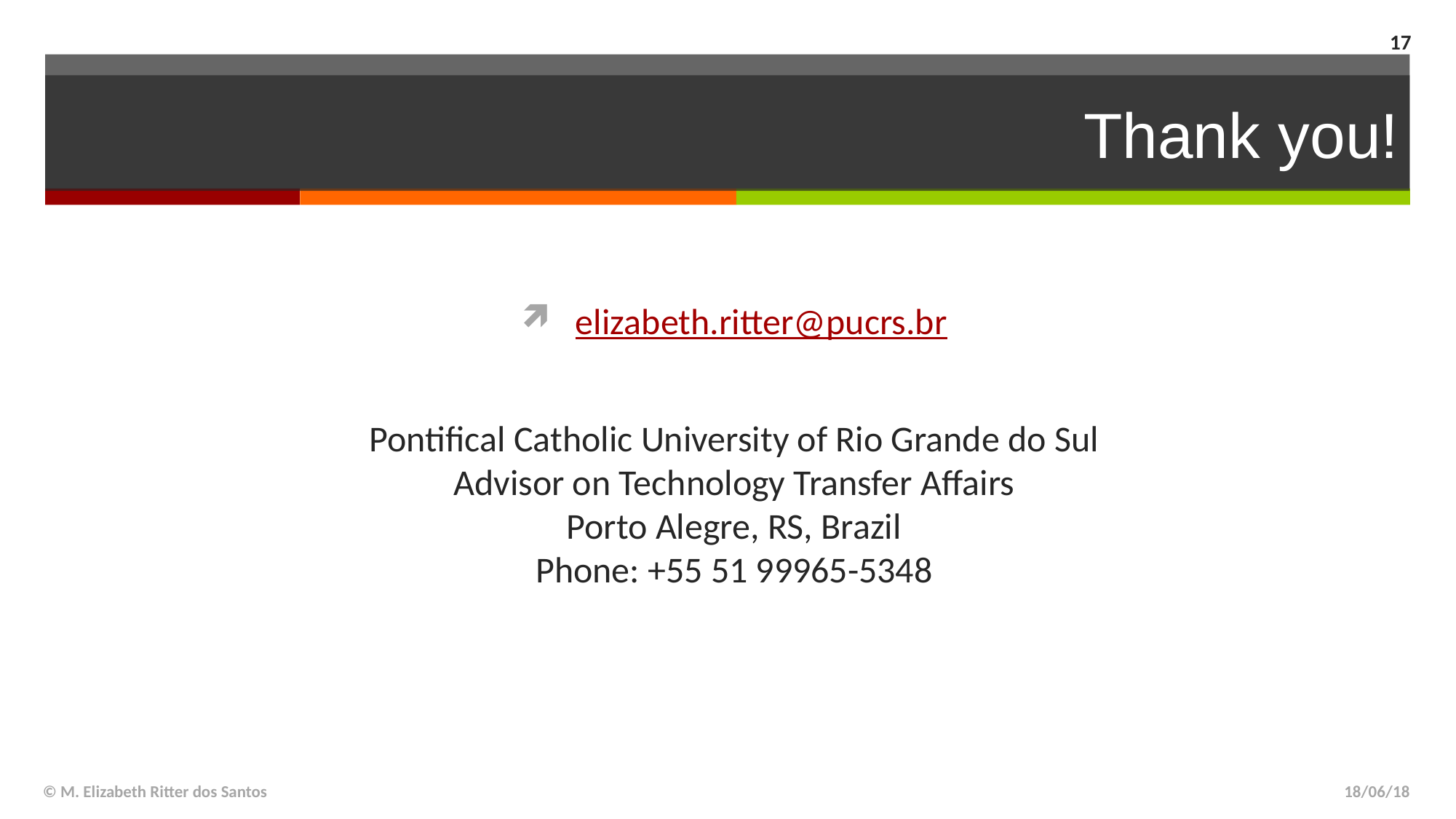

17
# Thank you!

elizabeth.ritter@pucrs.br

Pontifical Catholic University of Rio Grande do Sul
Advisor on Technology Transfer Affairs
Porto Alegre, RS, Brazil
Phone: +55 51 99965-5348
© M. Elizabeth Ritter dos Santos
18/06/18